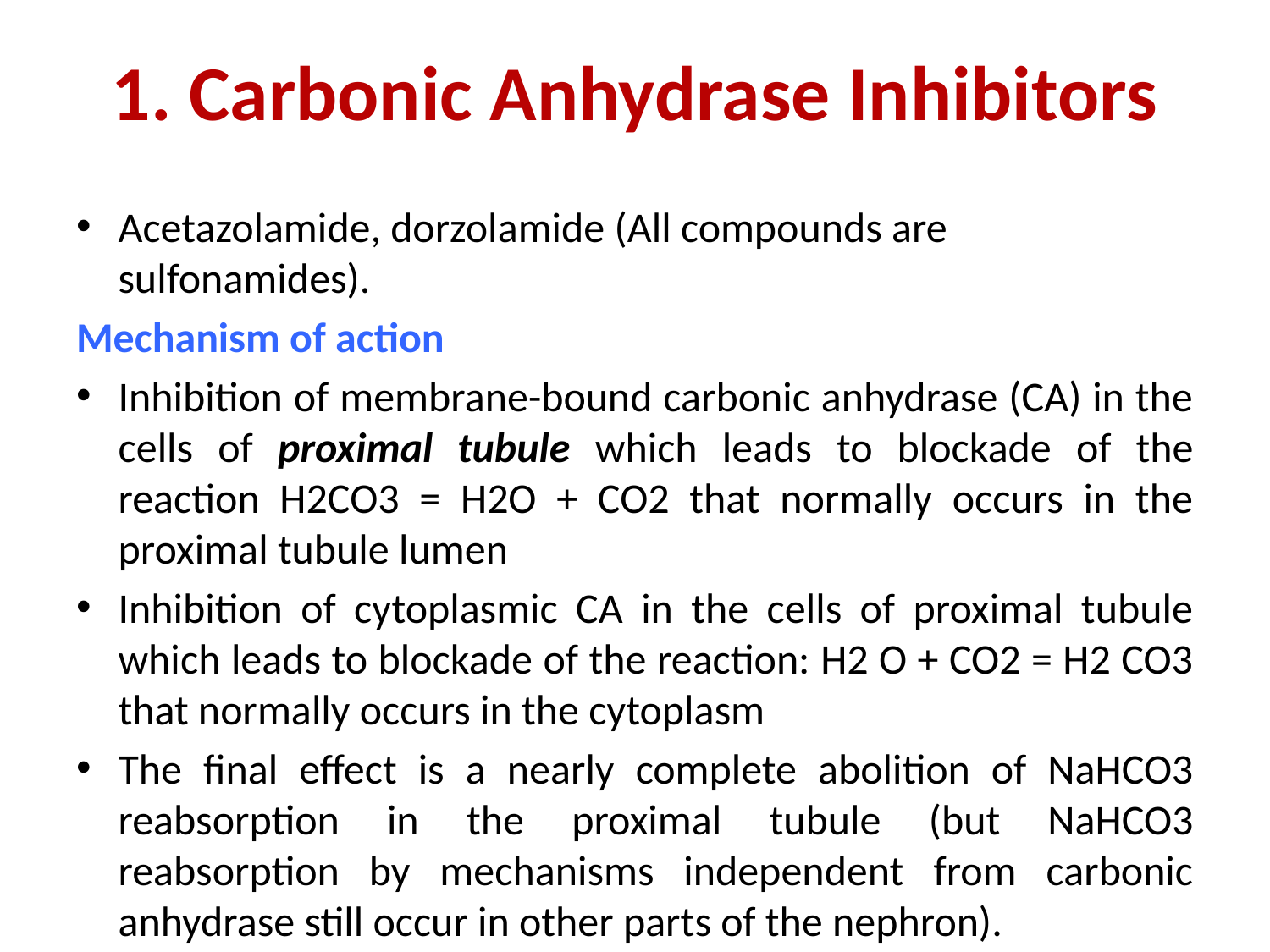

# 1. Carbonic Anhydrase Inhibitors
Acetazolamide, dorzolamide (All compounds are sulfonamides).
Mechanism of action
Inhibition of membrane-bound carbonic anhydrase (CA) in the cells of proximal tubule which leads to blockade of the reaction H2CO3 = H2O + CO2 that normally occurs in the proximal tubule lumen
Inhibition of cytoplasmic CA in the cells of proximal tubule which leads to blockade of the reaction: H2 O + CO2 = H2 CO3 that normally occurs in the cytoplasm
The final effect is a nearly complete abolition of NaHCO3 reabsorption in the proximal tubule (but NaHCO3 reabsorption by mechanisms independent from carbonic anhydrase still occur in other parts of the nephron).